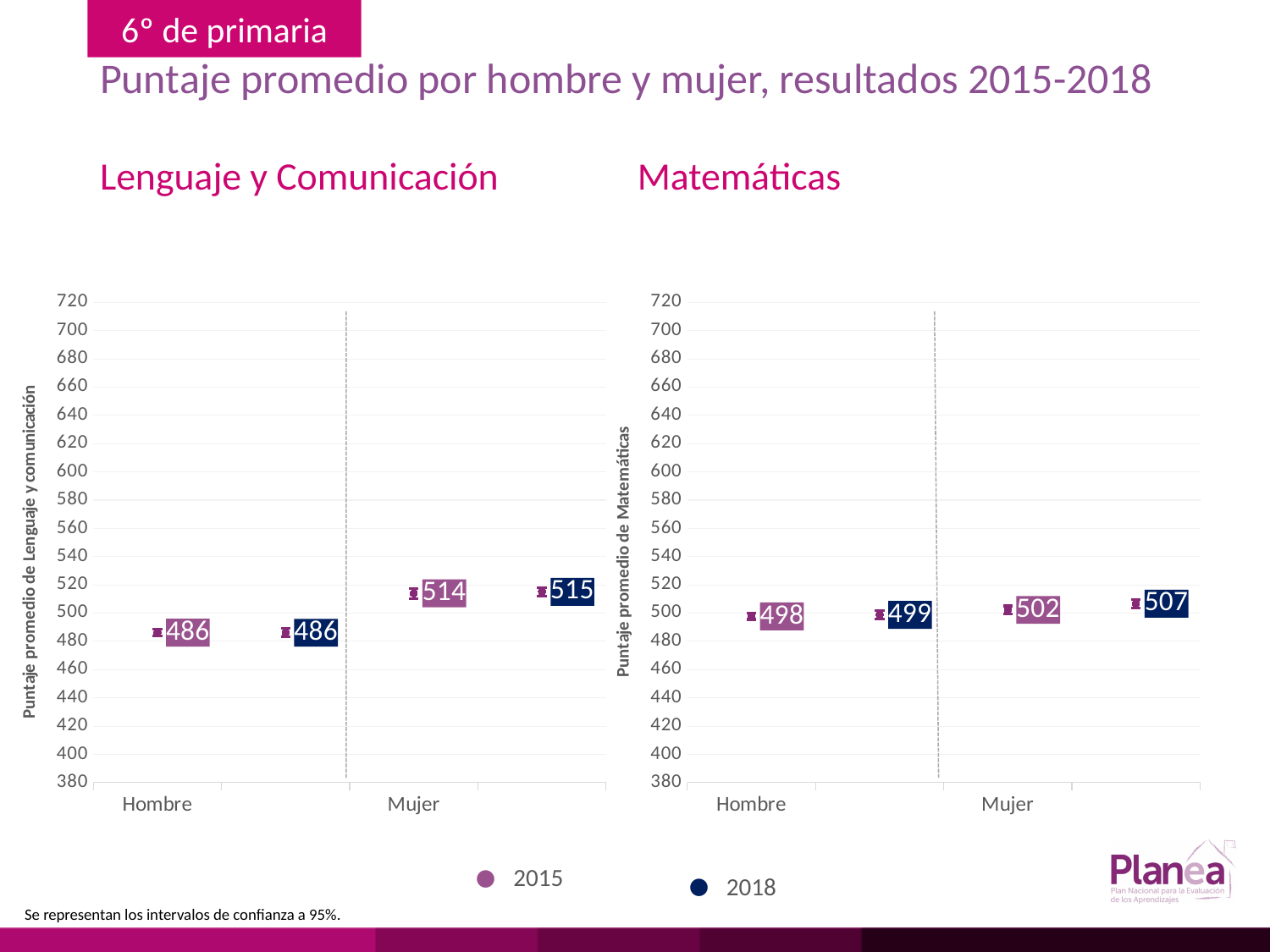

# Puntaje promedio por hombre y mujer, resultados 2015-2018
Lenguaje y Comunicación
Matemáticas

### Chart

| Category |  |  |  |
|---|---|---|---|
| Hombre | 483.812 | 488.58799999999997 | 486.2 |
|  | 483.115 | 489.08500000000004 | 486.1 |
| Mujer | 510.418 | 517.582 | 514.0 |

### Chart

| Category |  |  |  |
|---|---|---|---|
| Hombre | 495.51099999999997 | 499.889 | 497.7 |
|  | 495.815 | 501.785 | 498.8 |
| Mujer | 499.514 | 505.086 | 502.3 |
| 2015 | 2018 |
| --- | --- |
Se representan los intervalos de confianza a 95%.